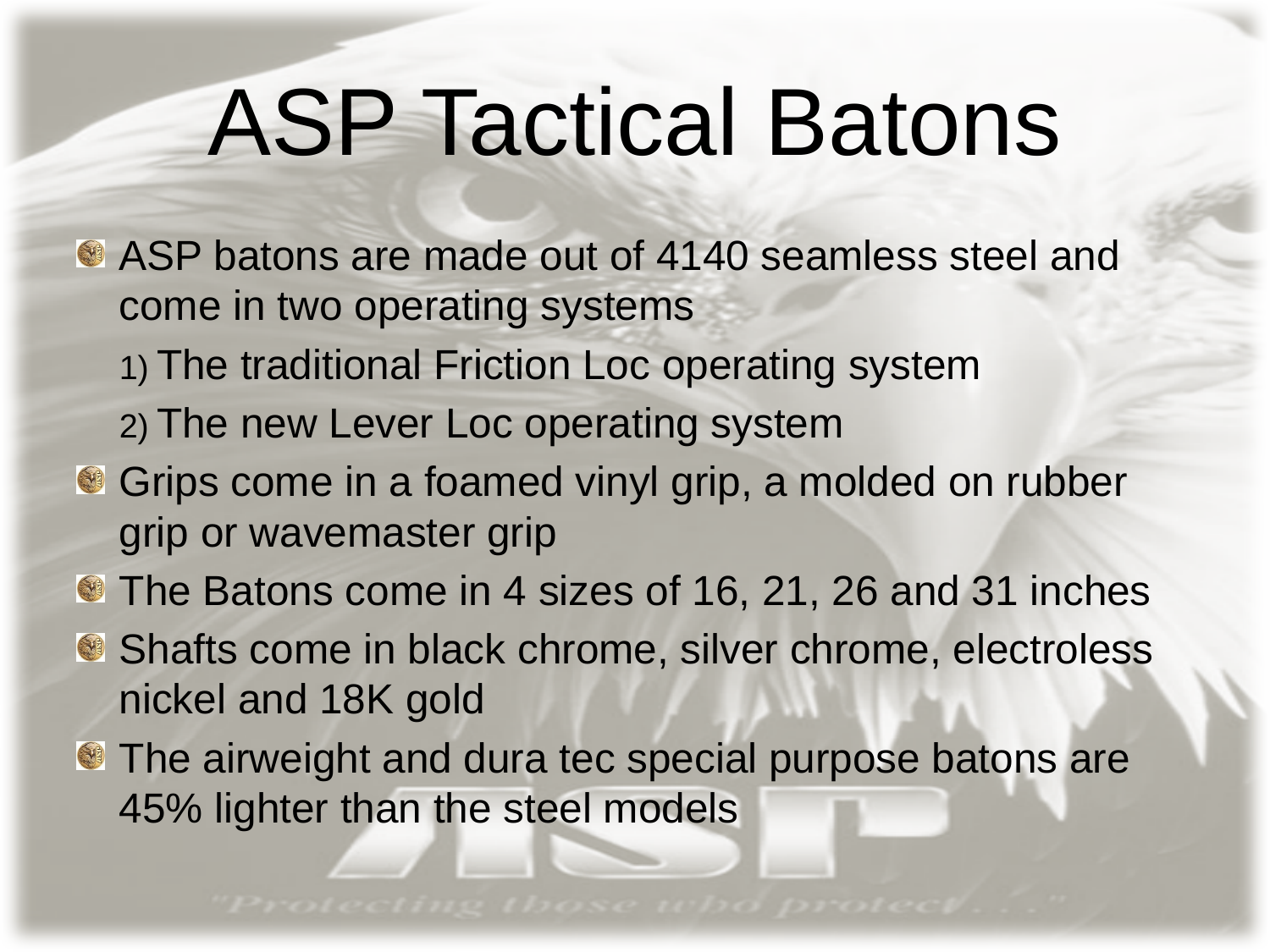

# ASP Tactical Batons
ASP batons are made out of 4140 seamless steel and come in two operating systems
The traditional Friction Loc operating system
The new Lever Loc operating system
Grips come in a foamed vinyl grip, a molded on rubber grip or wavemaster grip
The Batons come in 4 sizes of 16, 21, 26 and 31 inches
Shafts come in black chrome, silver chrome, electroless nickel and 18K gold
The airweight and dura tec special purpose batons are 45% lighter than the steel models